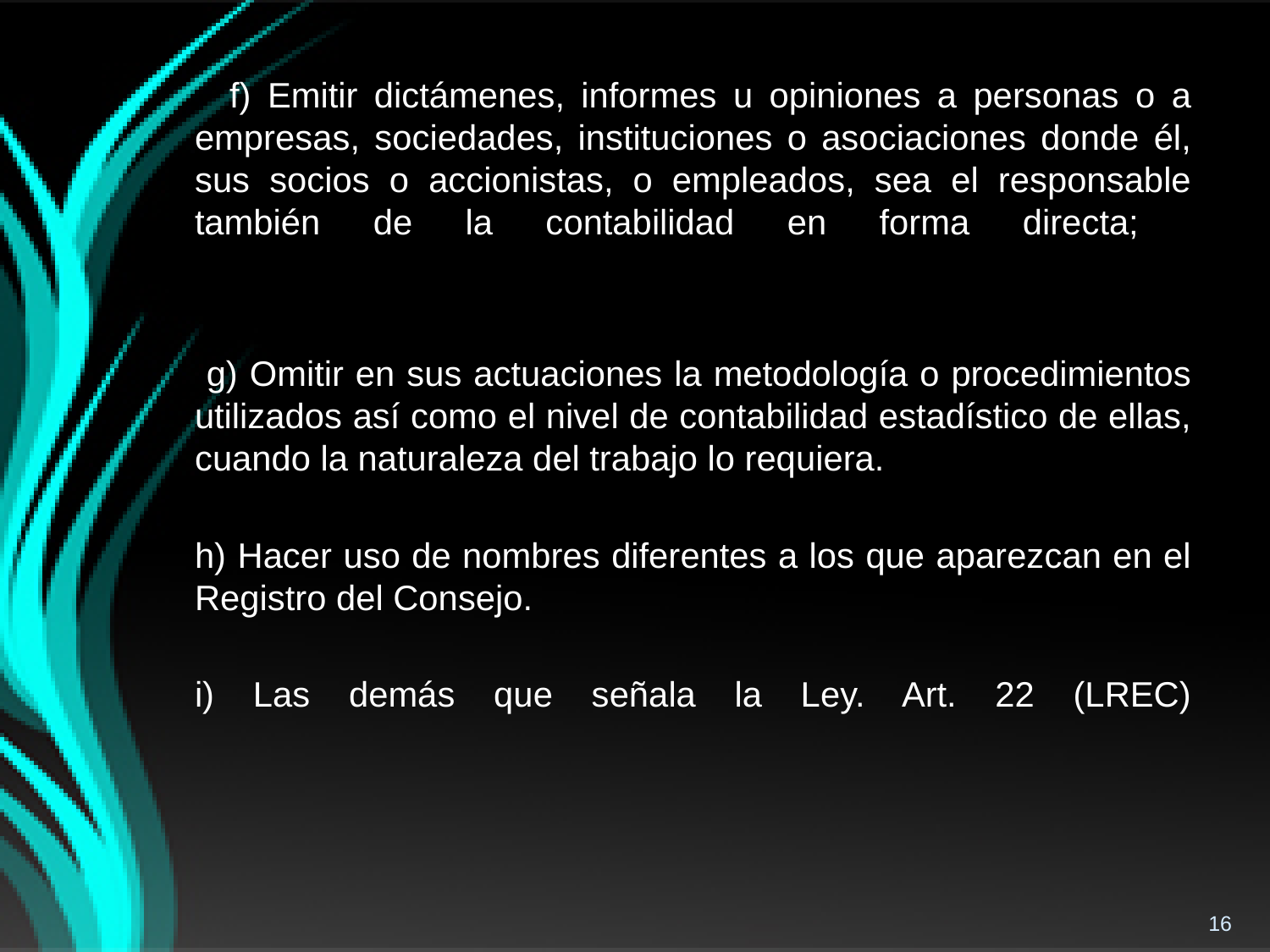

f) Emitir dictámenes, informes u opiniones a personas o a empresas, sociedades, instituciones o asociaciones donde él, sus socios o accionistas, o empleados, sea el responsable también de la contabilidad en forma directa;

     g) Omitir en sus actuaciones la metodología o procedimientos utilizados así como el nivel de contabilidad estadístico de ellas, cuando la naturaleza del trabajo lo requiera.
h) Hacer uso de nombres diferentes a los que aparezcan en el Registro del Consejo.
i) Las demás que señala la Ley. Art. 22 (LREC)
16